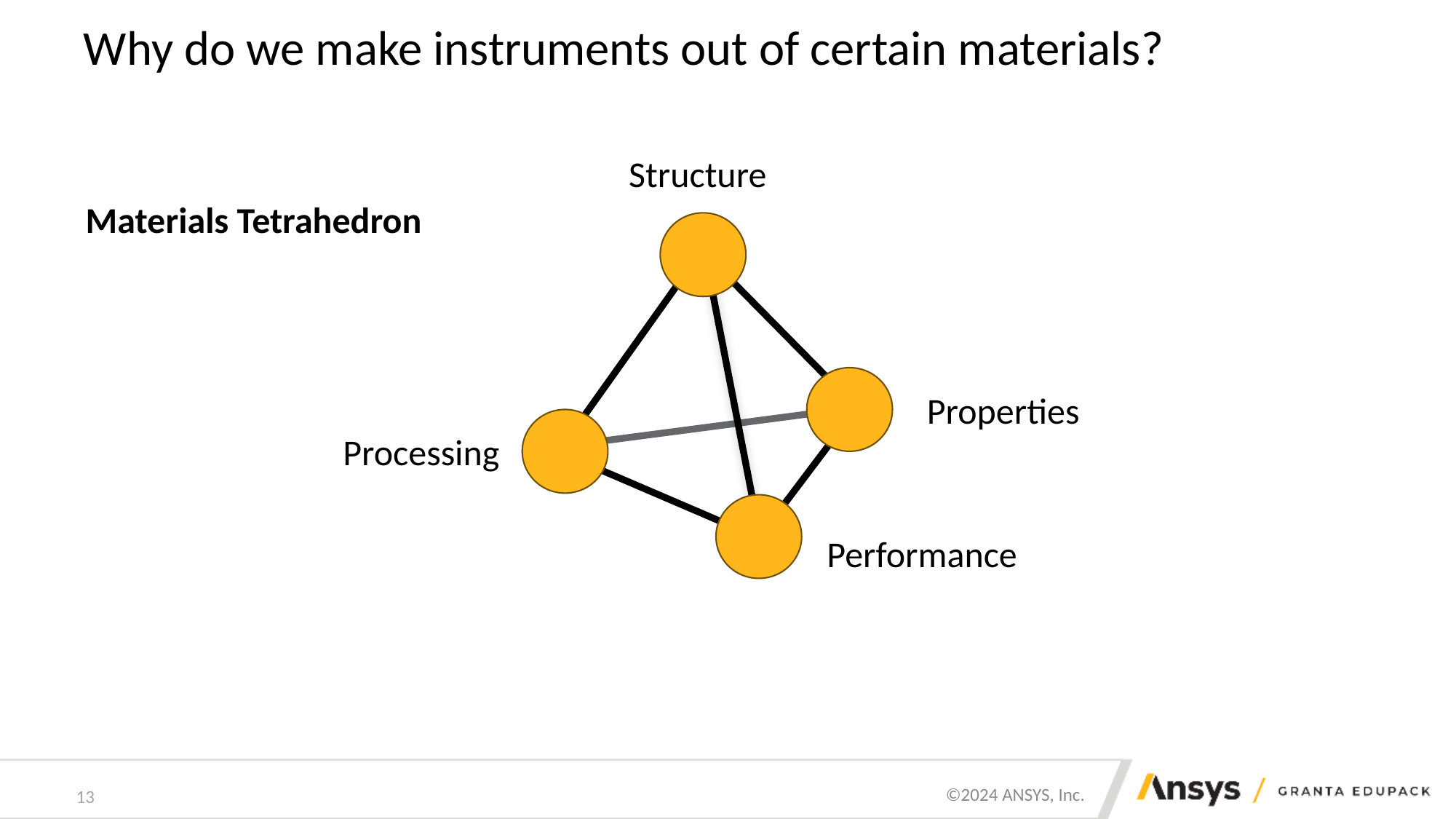

# Why do we make instruments out of certain materials?
Structure

Materials Tetrahedron

Properties

Processing

Performance
13